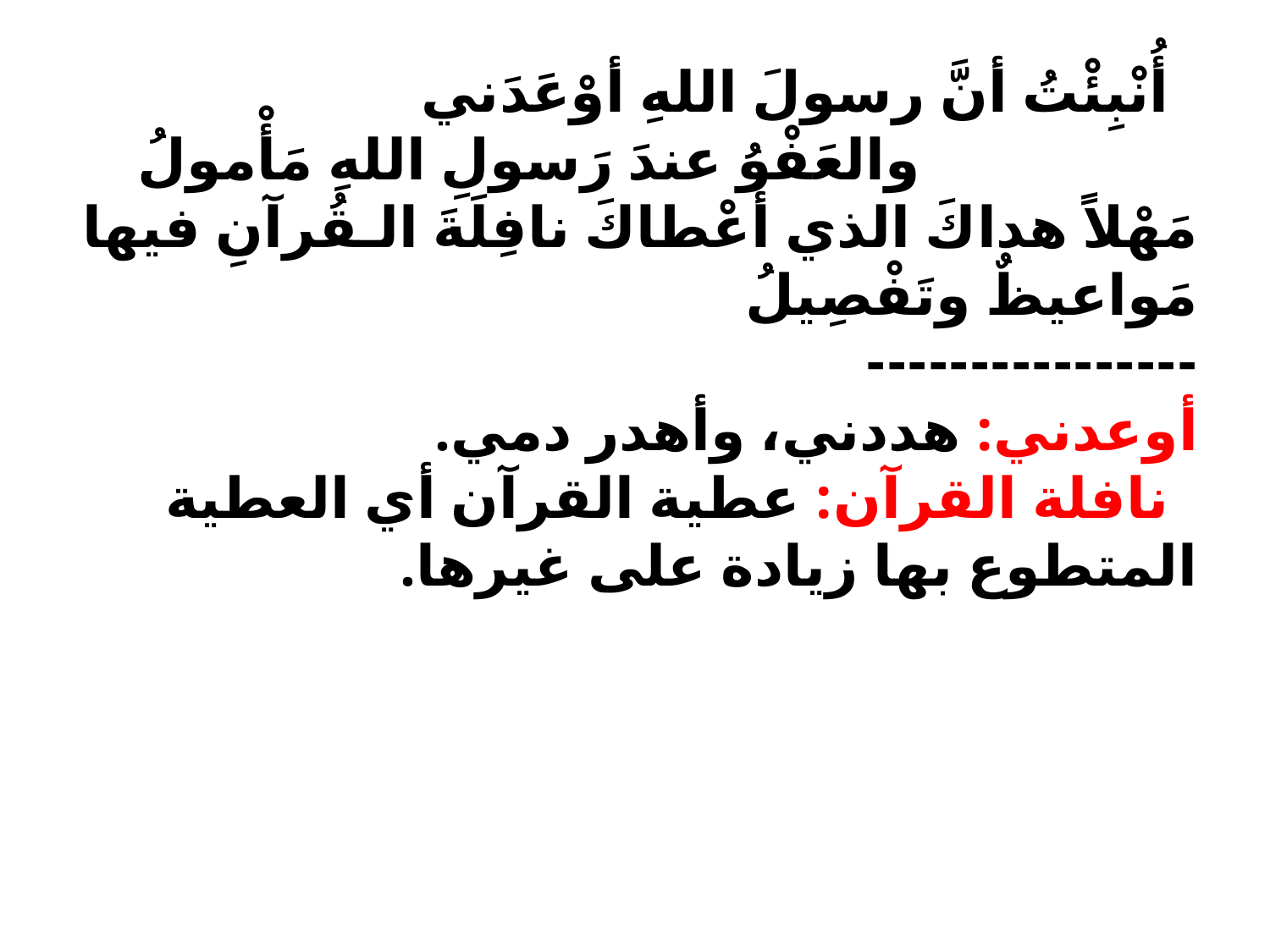

أُنْبِئْتُ أنَّ رسولَ اللهِ أوْعَدَني 
                   والعَفْوُ عندَ رَسولِ اللهِ مَأْمولُ
مَهْلاً هداكَ الذي أعْطاكَ نافِلَةَ الـقُرآنِ فيها مَواعيظٌ وتَفْصِيلُ
----------------
أوعدني: هددني، وأهدر دمي.
  نافلة القرآن: عطية القرآن أي العطية المتطوع بها زيادة على غيرها.